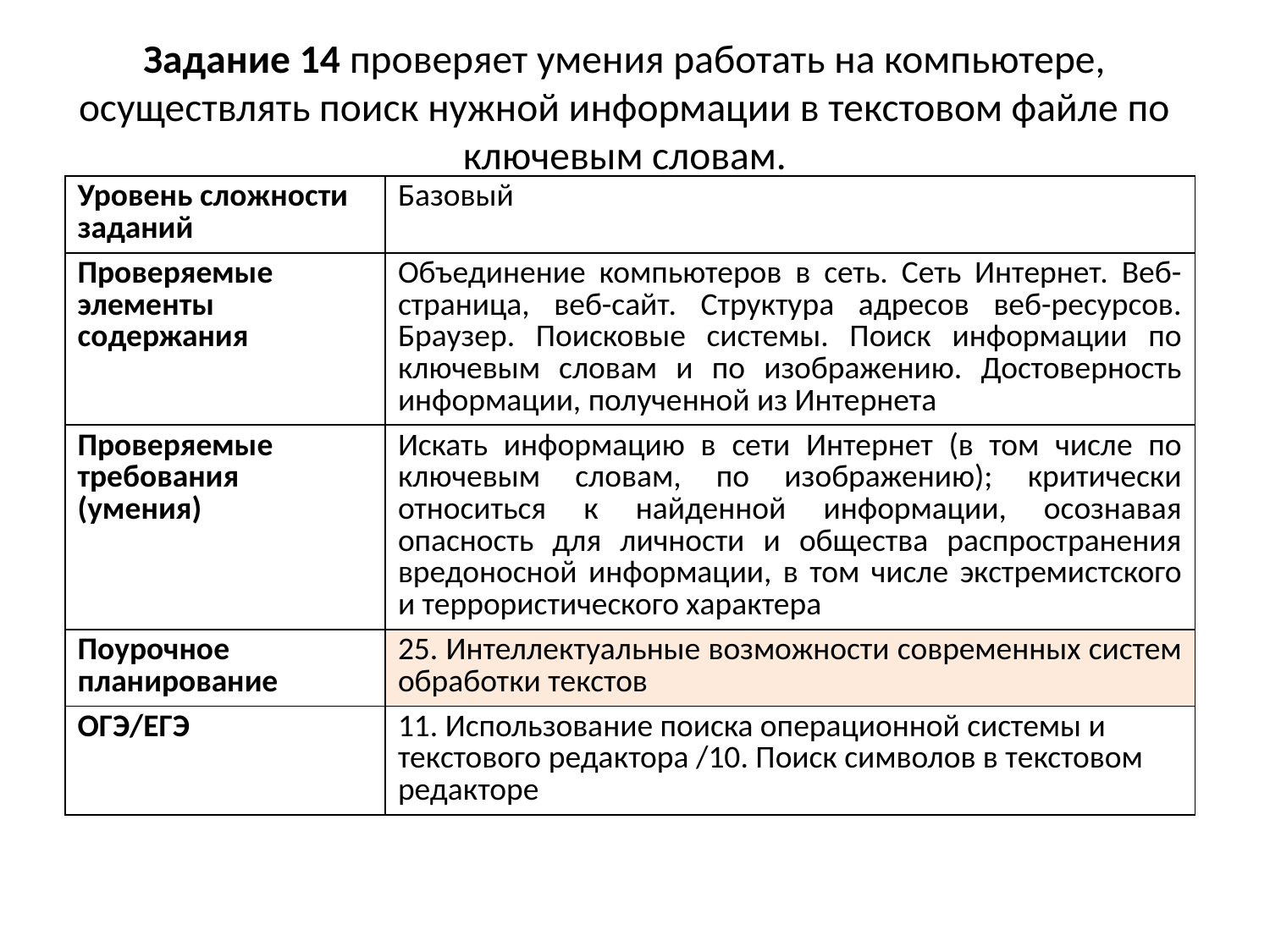

# Задание 14 проверяет умения работать на компьютере, осуществлять поиск нужной информации в текстовом файле по ключевым словам.
| Уровень сложности заданий | Базовый |
| --- | --- |
| Проверяемые элементы содержания | Объединение компьютеров в сеть. Сеть Интернет. Веб-страница, веб-сайт. Структура адресов веб-ресурсов. Браузер. Поисковые системы. Поиск информации по ключевым словам и по изображению. Достоверность информации, полученной из Интернета |
| Проверяемые требования (умения) | Искать информацию в сети Интернет (в том числе по ключевым словам, по изображению); критически относиться к найденной информации, осознавая опасность для личности и общества распространения вредоносной информации, в том числе экстремистского и террористического характера |
| Поурочное планирование | 25. Интеллектуальные возможности современных систем обработки текстов |
| ОГЭ/ЕГЭ | 11. Использование поиска операционной системы и текстового редактора /10. Поиск символов в текстовом редакторе |